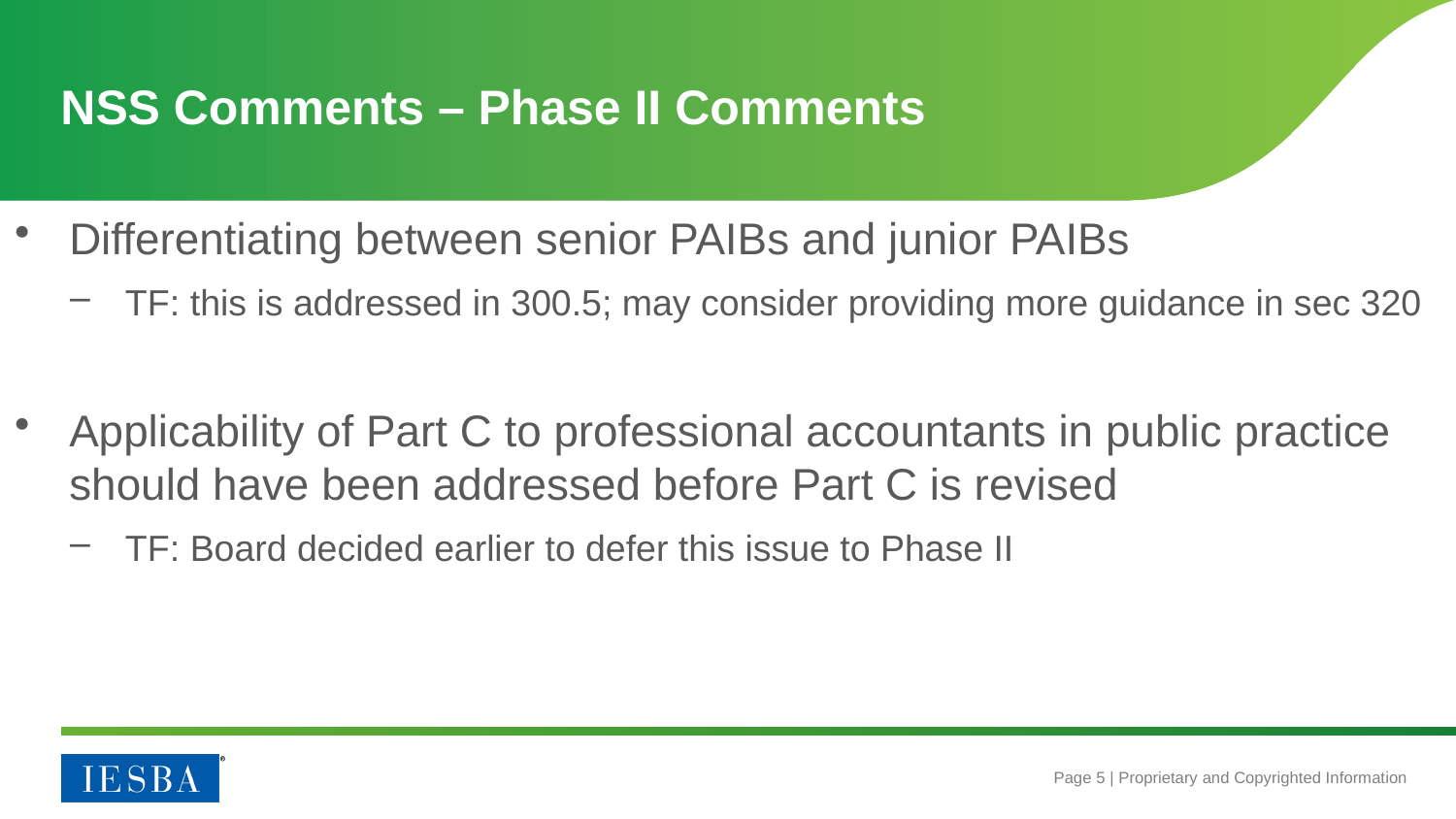

# NSS Comments – Phase II Comments
Differentiating between senior PAIBs and junior PAIBs
TF: this is addressed in 300.5; may consider providing more guidance in sec 320

Applicability of Part C to professional accountants in public practice should have been addressed before Part C is revised
TF: Board decided earlier to defer this issue to Phase II